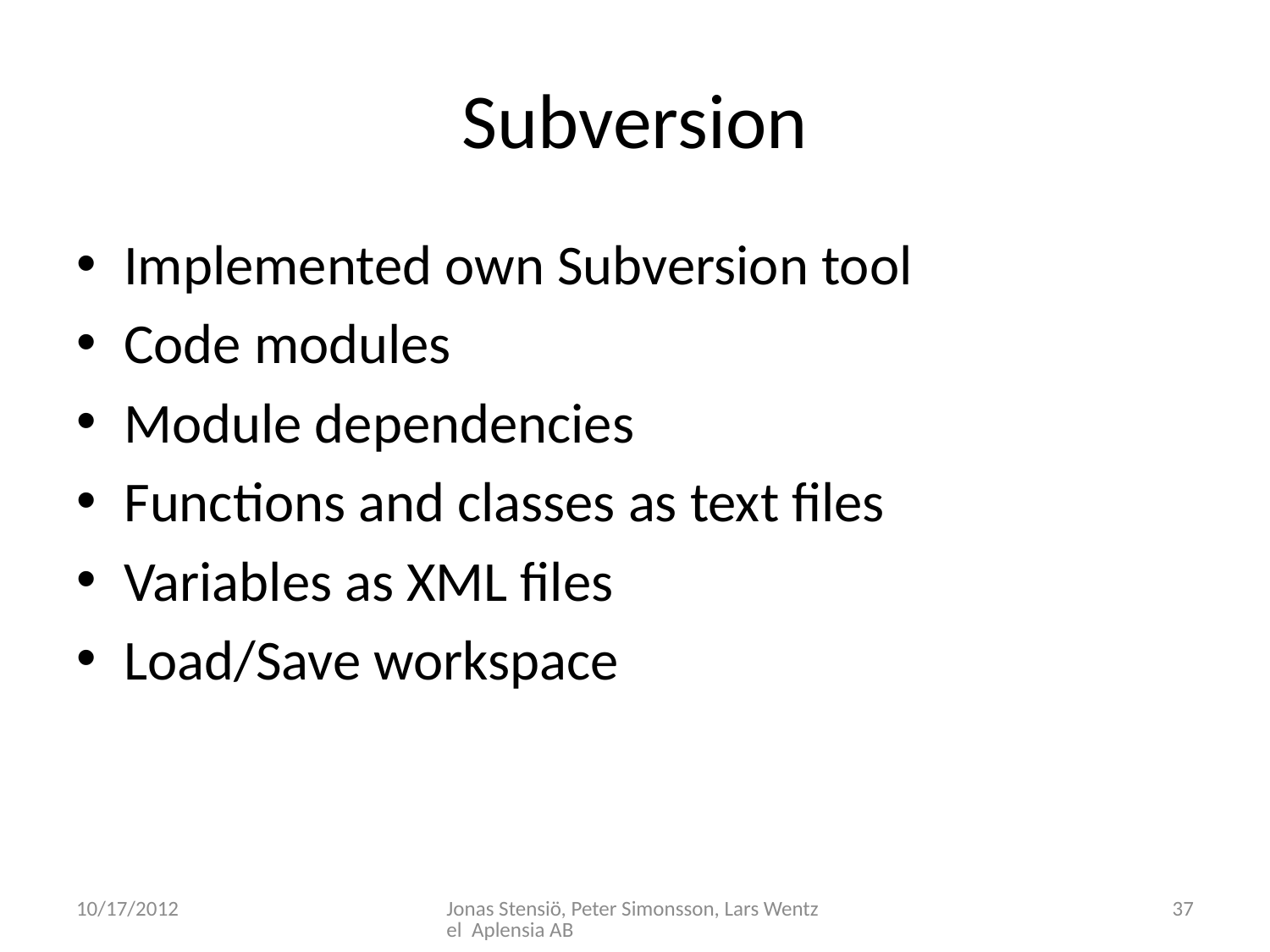

# Subversion
Implemented own Subversion tool
Code modules
Module dependencies
Functions and classes as text files
Variables as XML files
Load/Save workspace
10/17/2012
Jonas Stensiö, Peter Simonsson, Lars Wentzel  Aplensia AB
37